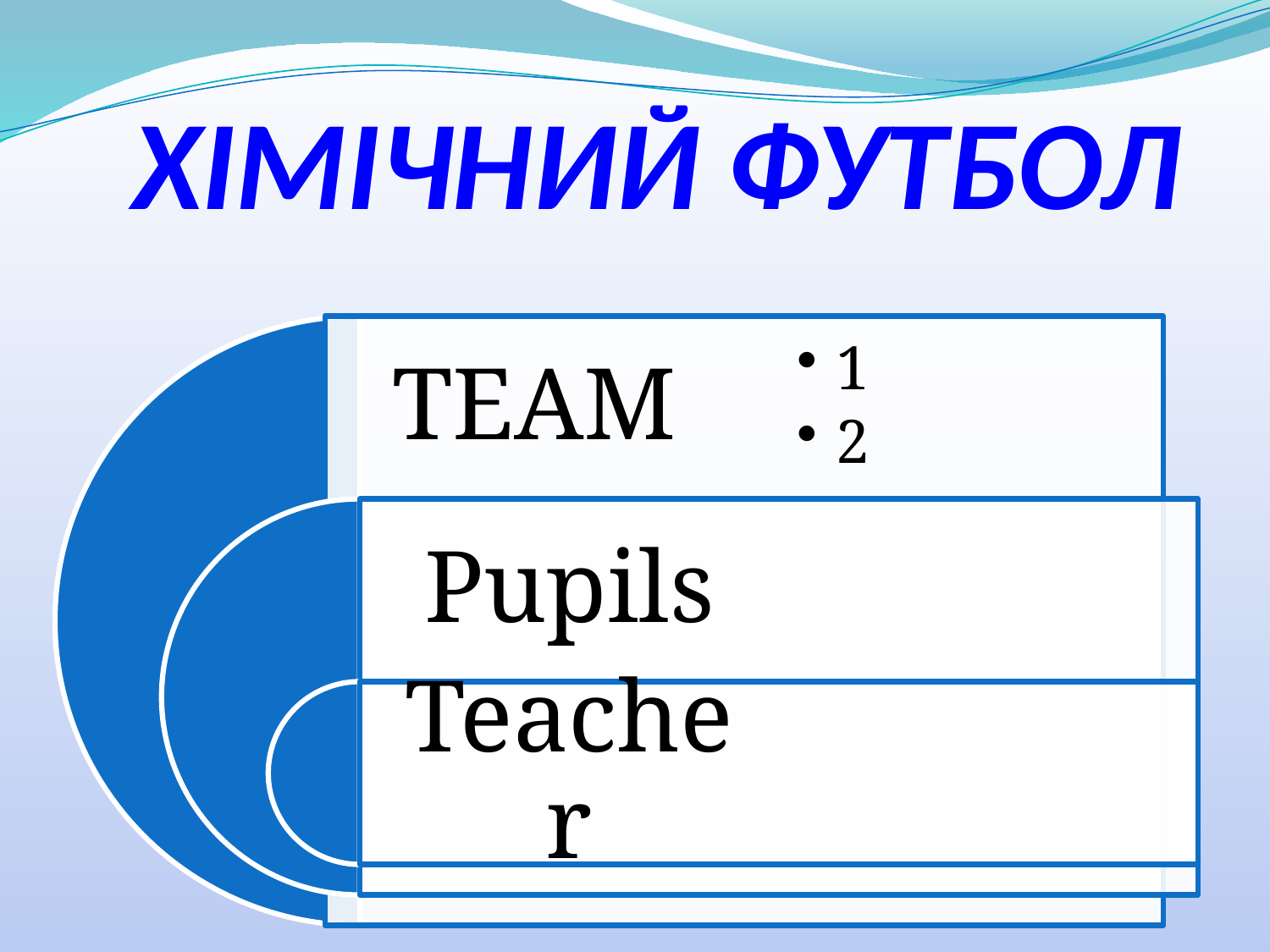

# ХІМІЧНИЙ ФУТБОЛ
TEAM
Pupils
Teacher
1
2